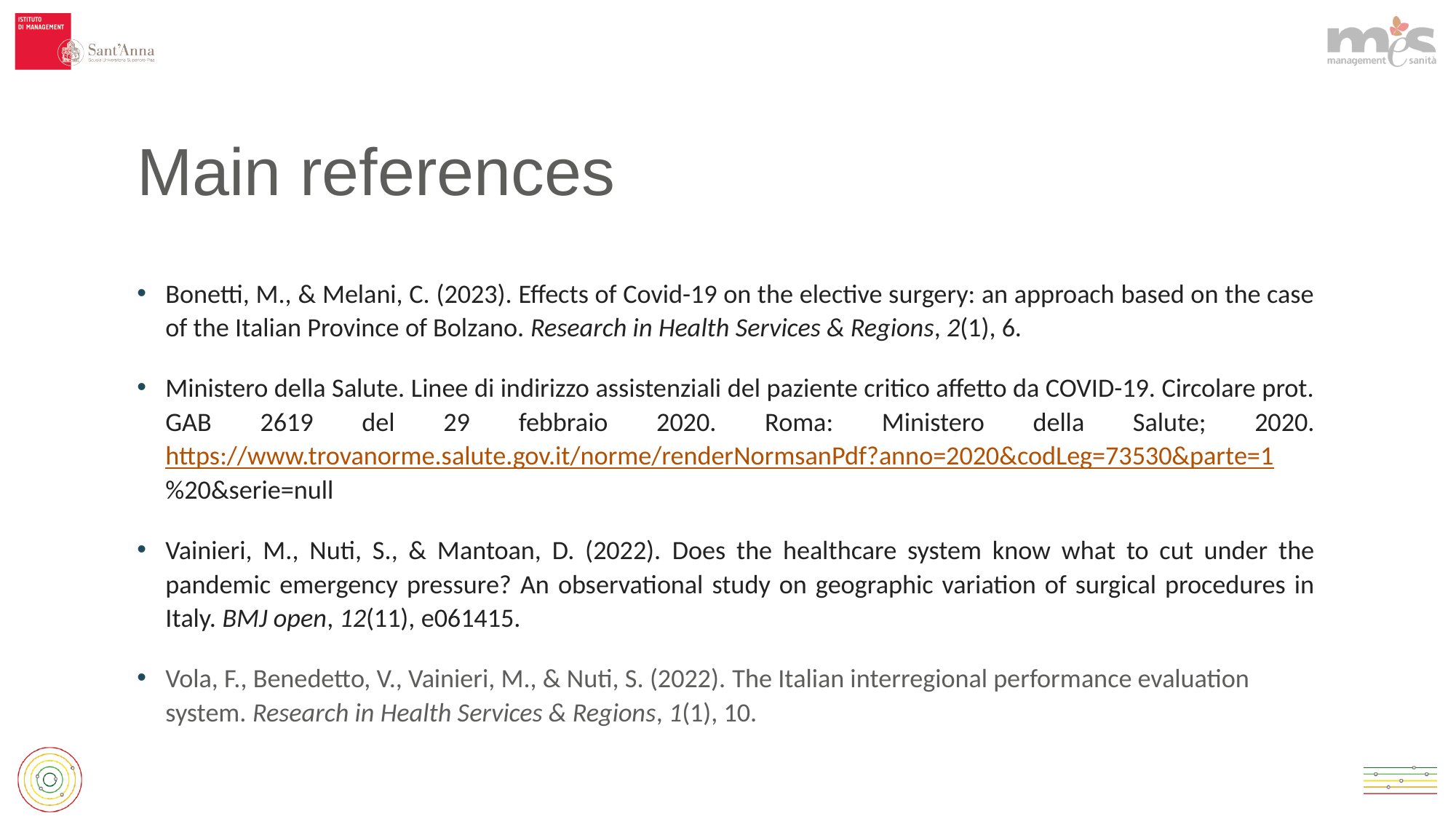

# Main references
Bonetti, M., & Melani, C. (2023). Effects of Covid-19 on the elective surgery: an approach based on the case of the Italian Province of Bolzano. Research in Health Services & Regions, 2(1), 6.
Ministero della Salute. Linee di indirizzo assistenziali del paziente critico affetto da COVID-19. Circolare prot. GAB 2619 del 29 febbraio 2020. Roma: Ministero della Salute; 2020. https://www.trovanorme.salute.gov.it/norme/renderNormsanPdf?anno=2020&codLeg=73530&parte=1 %20&serie=null
Vainieri, M., Nuti, S., & Mantoan, D. (2022). Does the healthcare system know what to cut under the pandemic emergency pressure? An observational study on geographic variation of surgical procedures in Italy. BMJ open, 12(11), e061415.
Vola, F., Benedetto, V., Vainieri, M., & Nuti, S. (2022). The Italian interregional performance evaluation system. Research in Health Services & Regions, 1(1), 10.